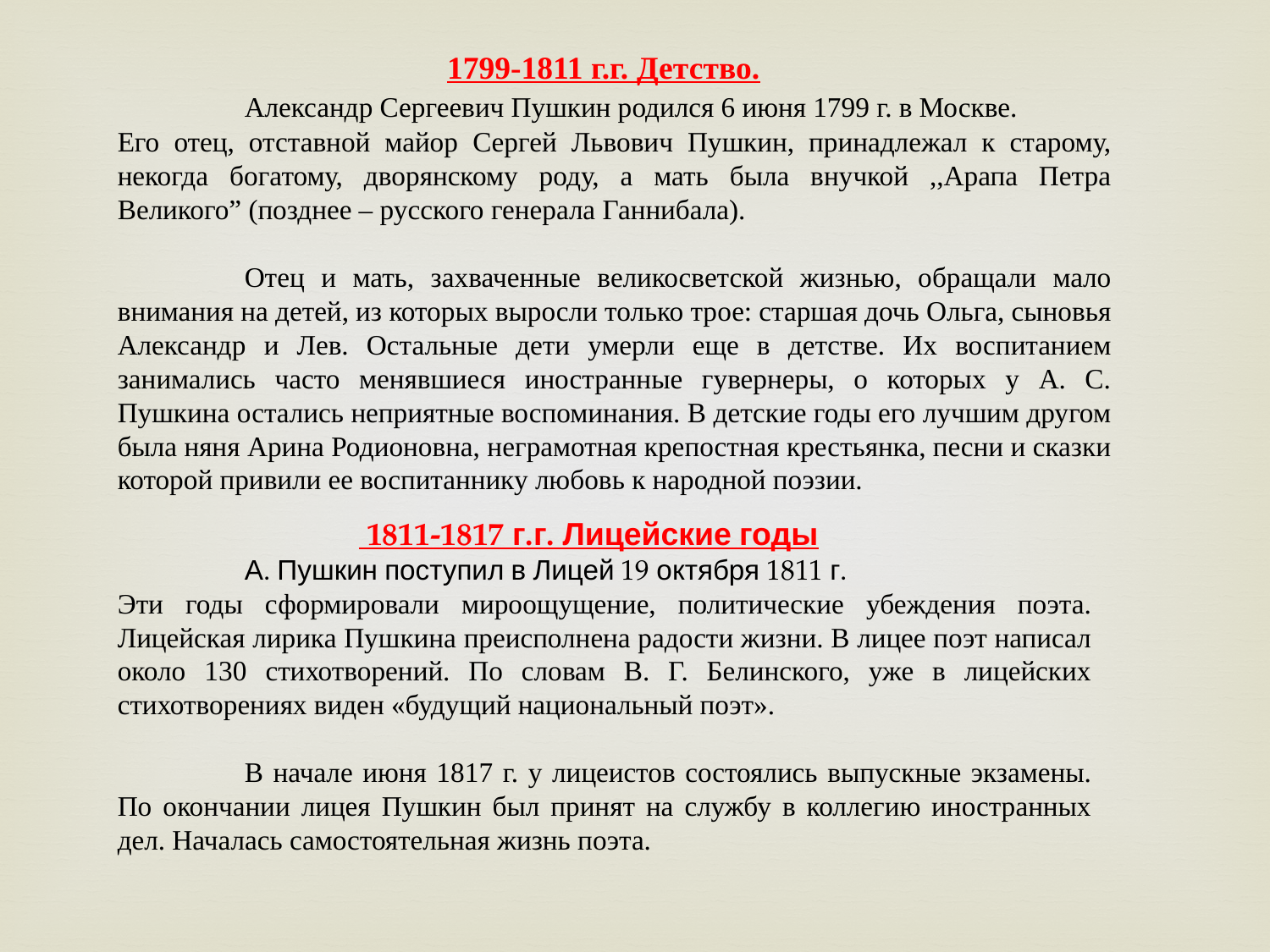

1799-1811 г.г. Детство.
 	Александр Сергеевич Пушкин родился 6 июня 1799 г. в Москве.
Его отец, отставной майор Сергей Львович Пушкин, принадлежал к старому, некогда богатому, дворянскому роду, а мать была внучкой ,,Арапа Петра Великого” (позднее – русского генерала Ганнибала).

	Отец и мать, захваченные великосветской жизнью, обращали мало внимания на детей, из которых выросли только трое: старшая дочь Ольга, сыновья Александр и Лев. Остальные дети умерли еще в детстве. Их воспитанием занимались часто менявшиеся иностранные гувернеры, о которых у А. С. Пушкина остались неприятные воспоминания. В детские годы его лучшим другом была няня Арина Родионовна, неграмотная крепостная крестьянка, песни и сказки которой привили ее воспитаннику любовь к народной поэзии.
                               1811-1817 г.г. Лицейские годы
	А. Пушкин поступил в Лицей 19 октября 1811 г.
Эти годы сформировали мироощущение, политические убеждения поэта. Лицейская лирика Пушкина преисполнена радости жизни. В лицее поэт написал около 130 стихотворений. По словам В. Г. Белинского, уже в лицейских стихотворениях виден «будущий национальный поэт».

	В начале июня 1817 г. у лицеистов состоялись выпускные экзамены. По окончании лицея Пушкин был принят на службу в коллегию иностранных дел. Началась самостоятельная жизнь поэта.